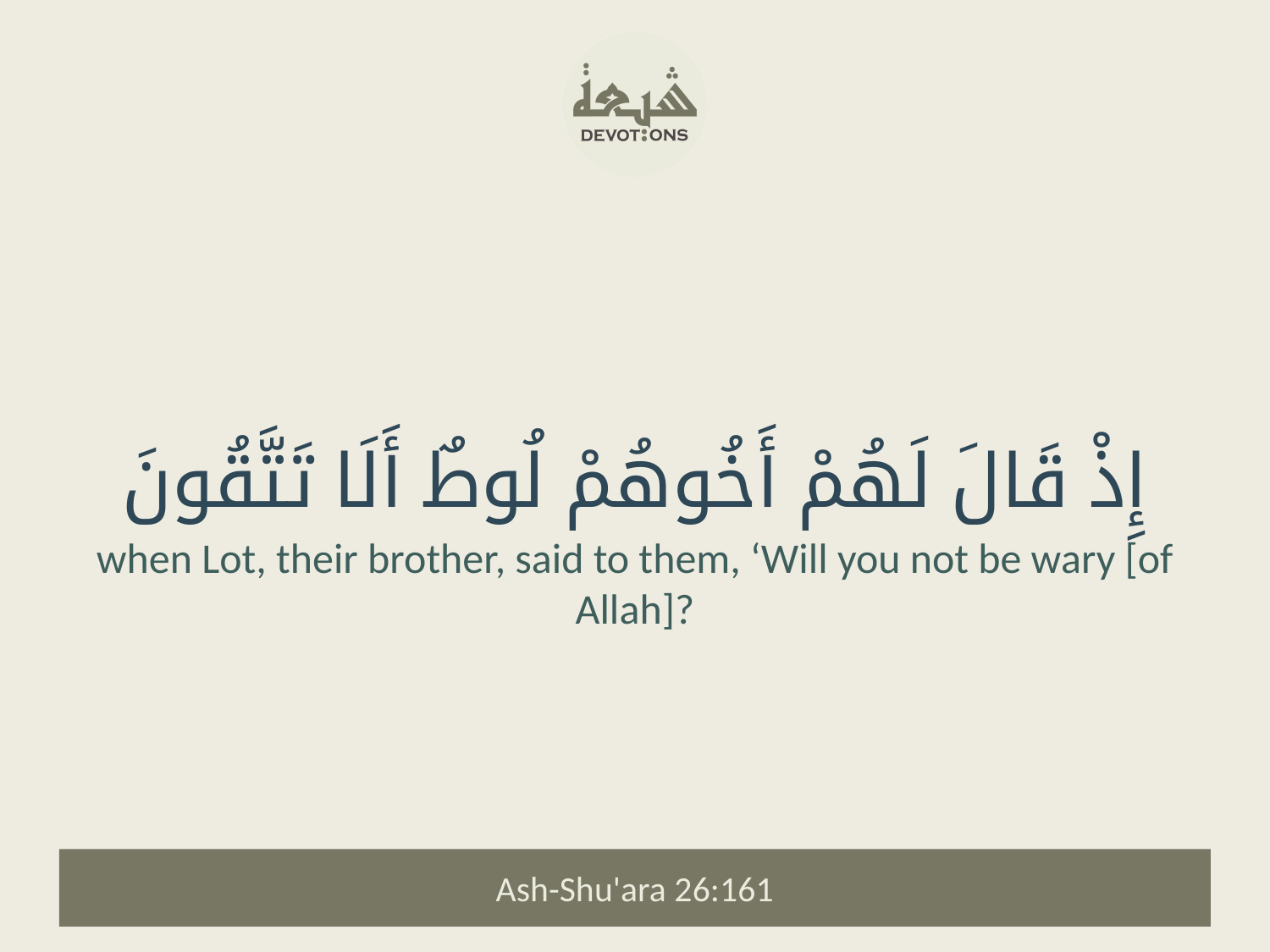

إِذْ قَالَ لَهُمْ أَخُوهُمْ لُوطٌ أَلَا تَتَّقُونَ
when Lot, their brother, said to them, ‘Will you not be wary [of Allah]?
Ash-Shu'ara 26:161